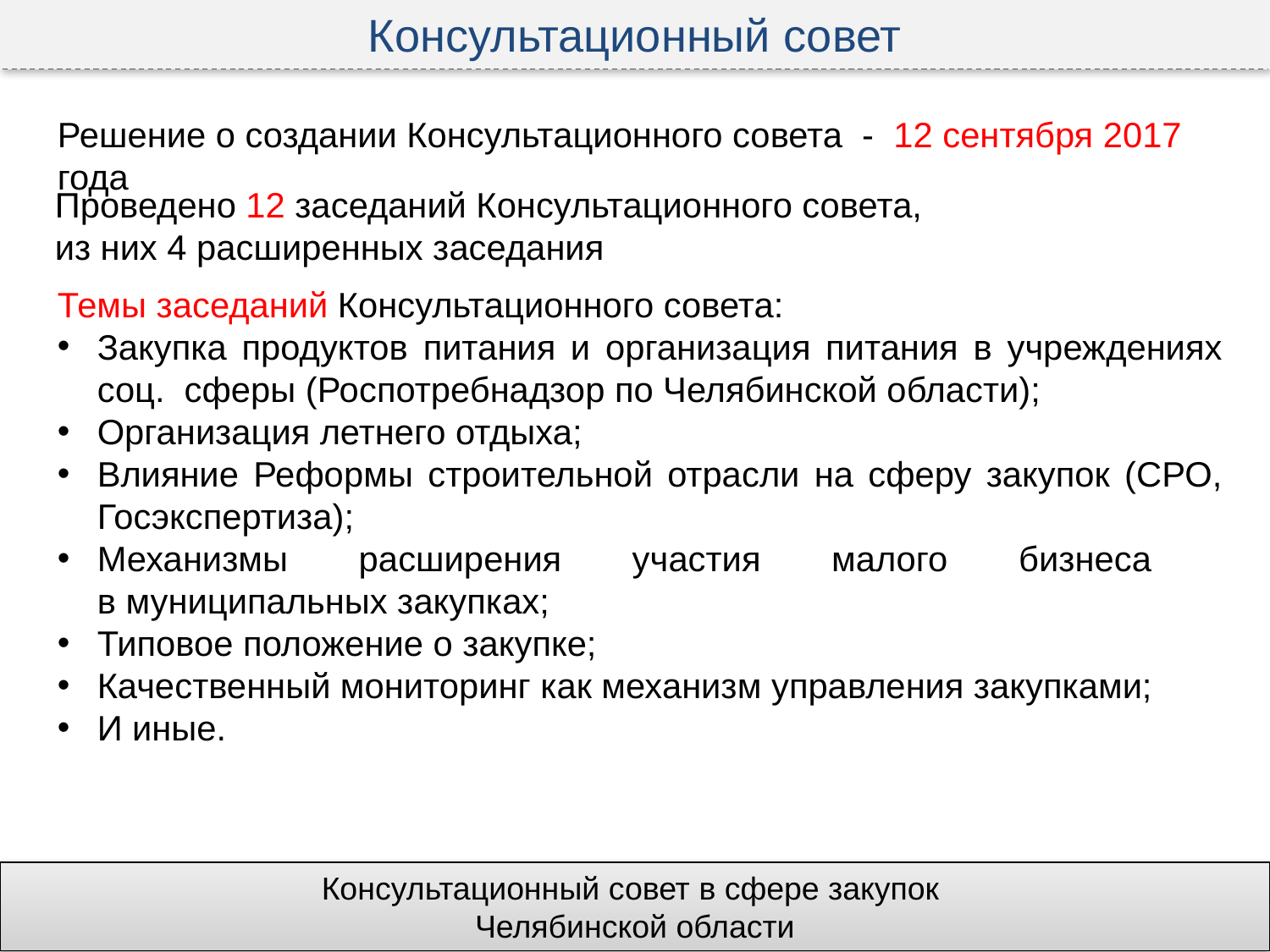

Консультационный совет
Решение о создании Консультационного совета  -  12 сентября 2017 года
Проведено 12 заседаний Консультационного совета,
из них 4 расширенных заседания
Темы заседаний Консультационного совета:
Закупка продуктов питания и организация питания в учреждениях соц.  сферы (Роспотребнадзор по Челябинской области);
Организация летнего отдыха;
Влияние Реформы строительной отрасли на сферу закупок (СРО, Госэкспертиза);
Механизмы расширения участия малого бизнеса
в муниципальных закупках;
Типовое положение о закупке;
Качественный мониторинг как механизм управления закупками;
И иные.
Консультационный совет в сфере закупок
Челябинской области